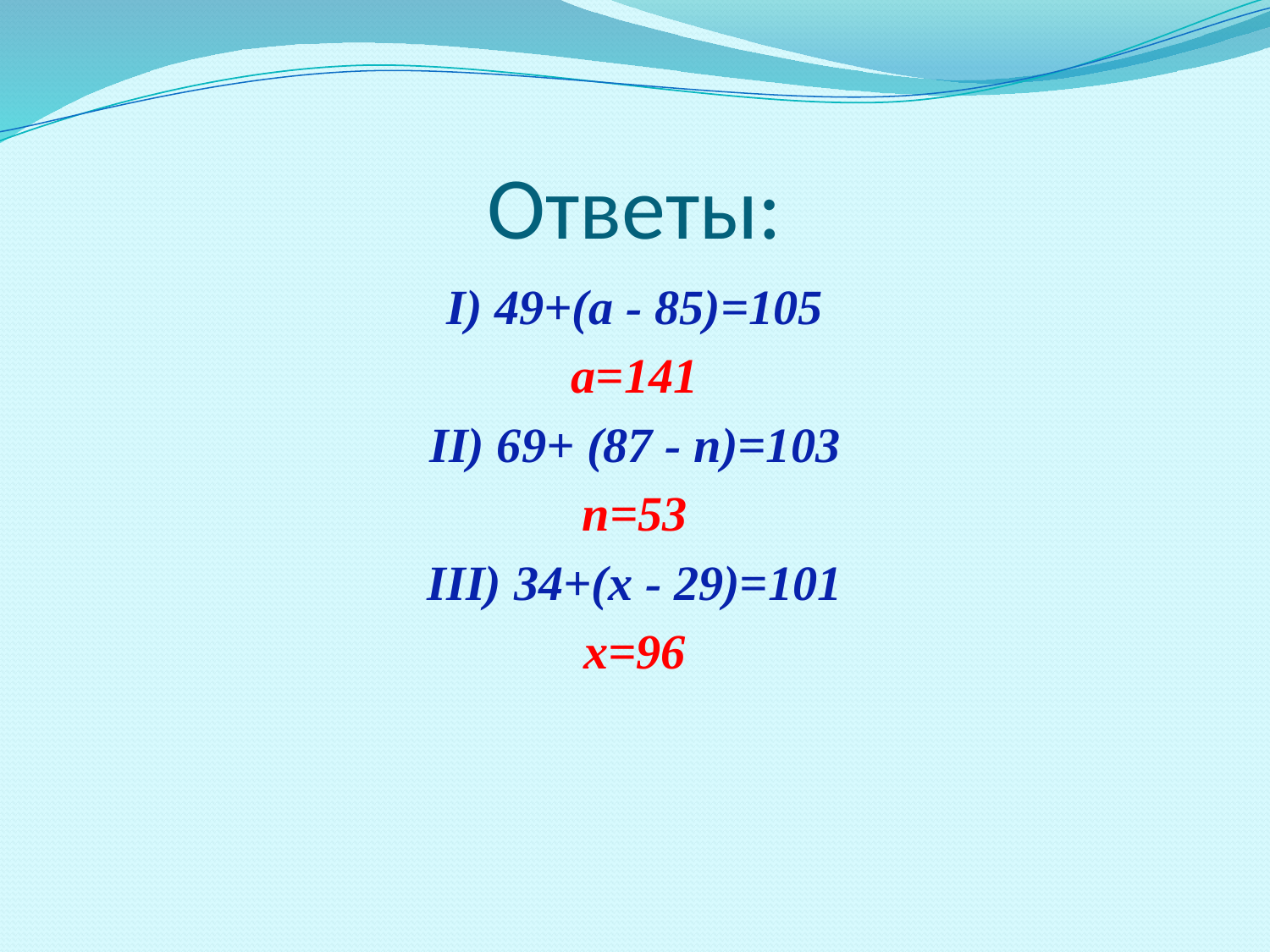

# Ответы:
I) 49+(а - 85)=105
а=141
II) 69+ (87 - n)=103
n=53
III) 34+(х - 29)=101
х=96